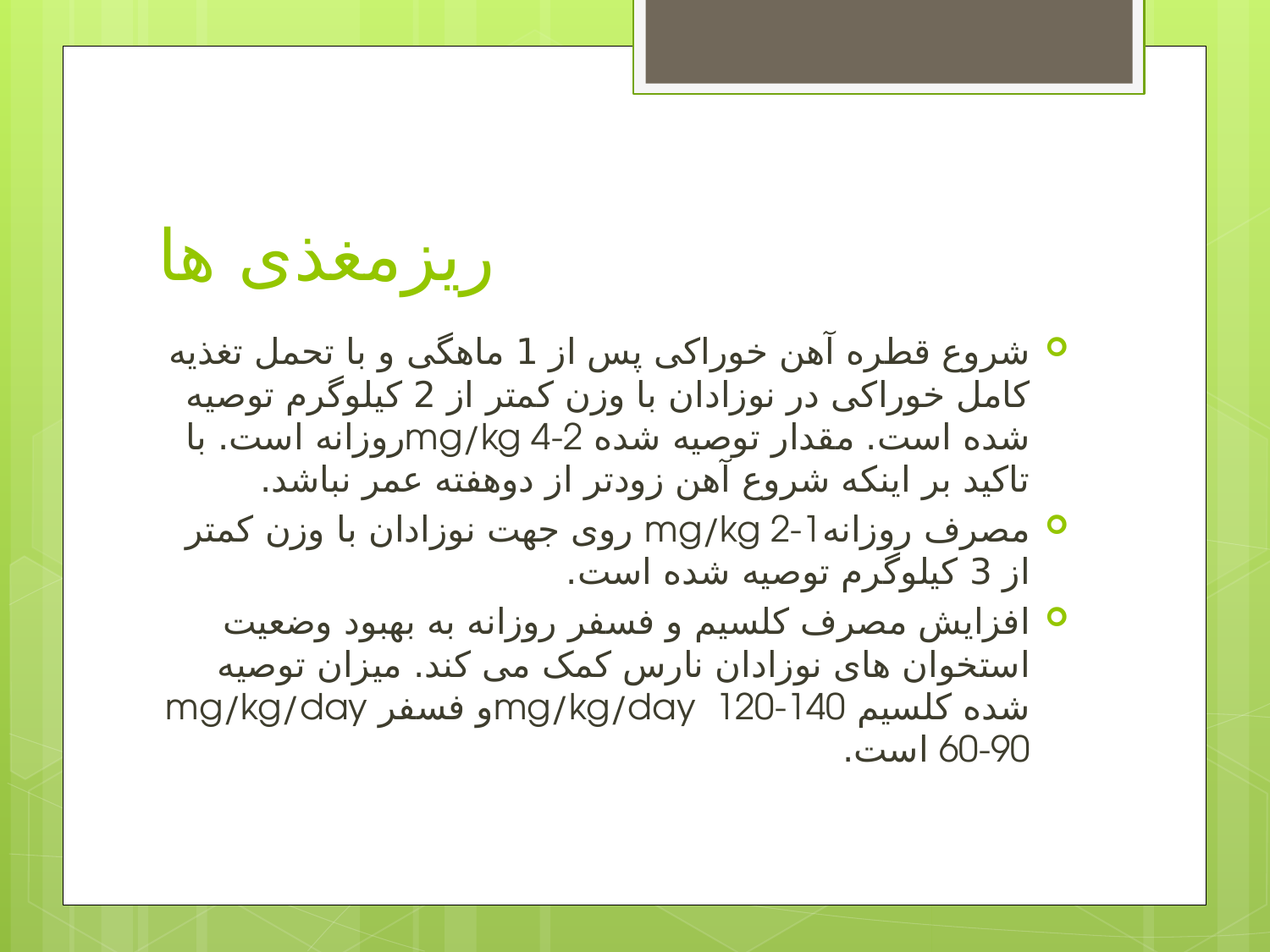

# ریزمغذی ها
شروع قطره آهن خوراکی پس از 1 ماهگی و با تحمل تغذیه کامل خوراکی در نوزادان با وزن کمتر از 2 کیلوگرم توصیه شده است. مقدار توصیه شده mg/kg 4-2روزانه است. با تاکید بر اینکه شروع آهن زودتر از دوهفته عمر نباشد.
مصرف روزانهmg/kg 2-1 روی جهت نوزادان با وزن کمتر از 3 کیلوگرم توصیه شده است.
افزایش مصرف کلسیم و فسفر روزانه به بهبود وضعیت استخوان های نوزادان نارس کمک می کند. میزان توصیه شده کلسیم mg/kg/day  120-140و فسفر mg/kg/day 60-90 است.